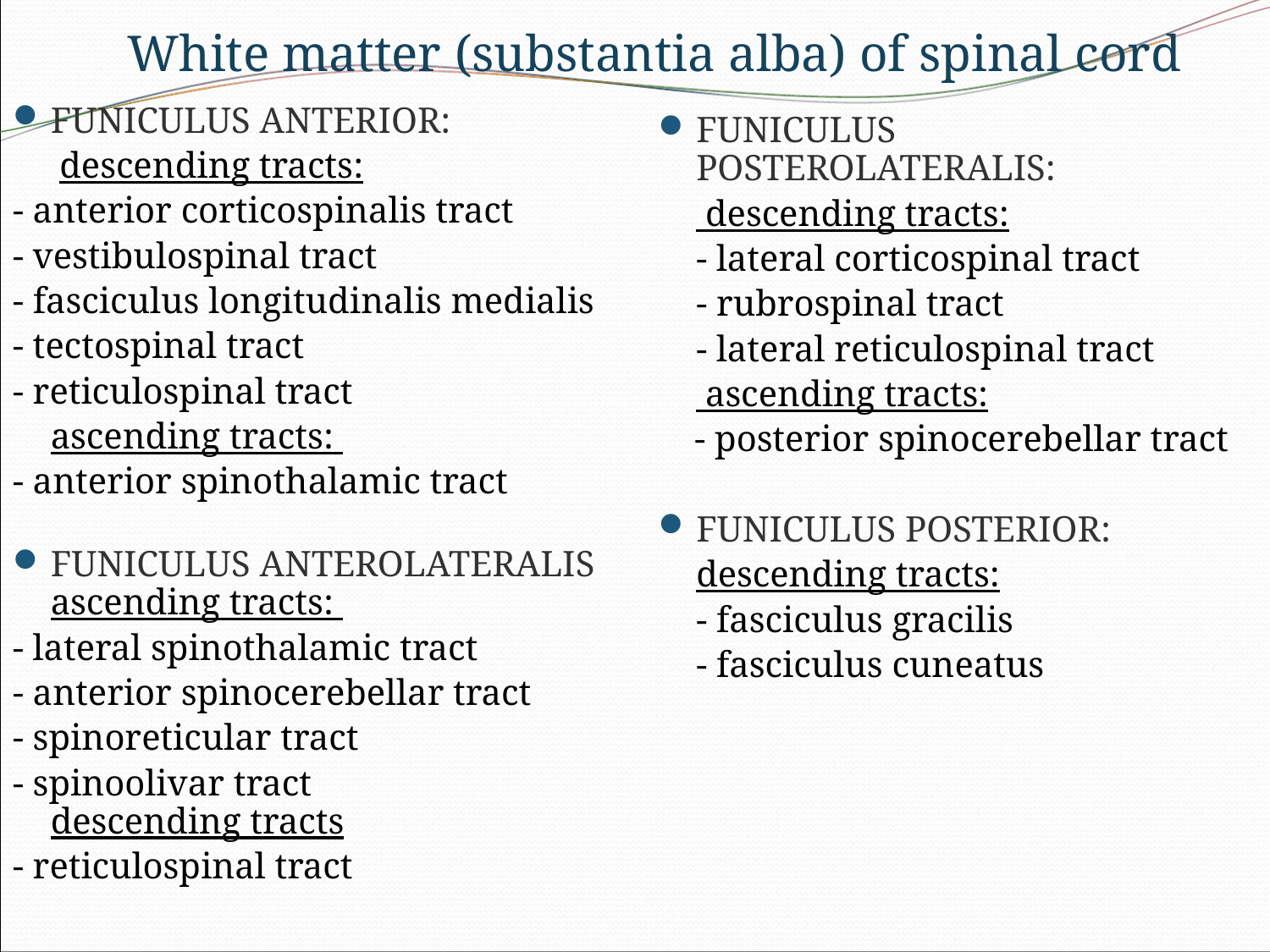

White matter (substantia alba) of spinal cord
FUNICULUS ANTERIOR:
	 descending tracts:
- anterior corticospinalis tract
- vestibulospinal tract
- fasciculus longitudinalis medialis
- tectospinal tract
- reticulospinal tract
	ascending tracts:
- anterior spinothalamic tract
FUNICULUS ANTEROLATERALIS
ascending tracts:
- lateral spinothalamic tract
- anterior spinocerebellar tract
- spinoreticular tract
- spinoolivar tract
descending tracts
- reticulospinal tract
FUNICULUS POSTEROLATERALIS:
	 descending tracts:
	- lateral corticospinal tract
	- rubrospinal tract
	- lateral reticulospinal tract
	 ascending tracts:
    - posterior spinocerebellar tract

FUNICULUS POSTERIOR:
	descending tracts:
	- fasciculus gracilis
	- fasciculus cuneatus